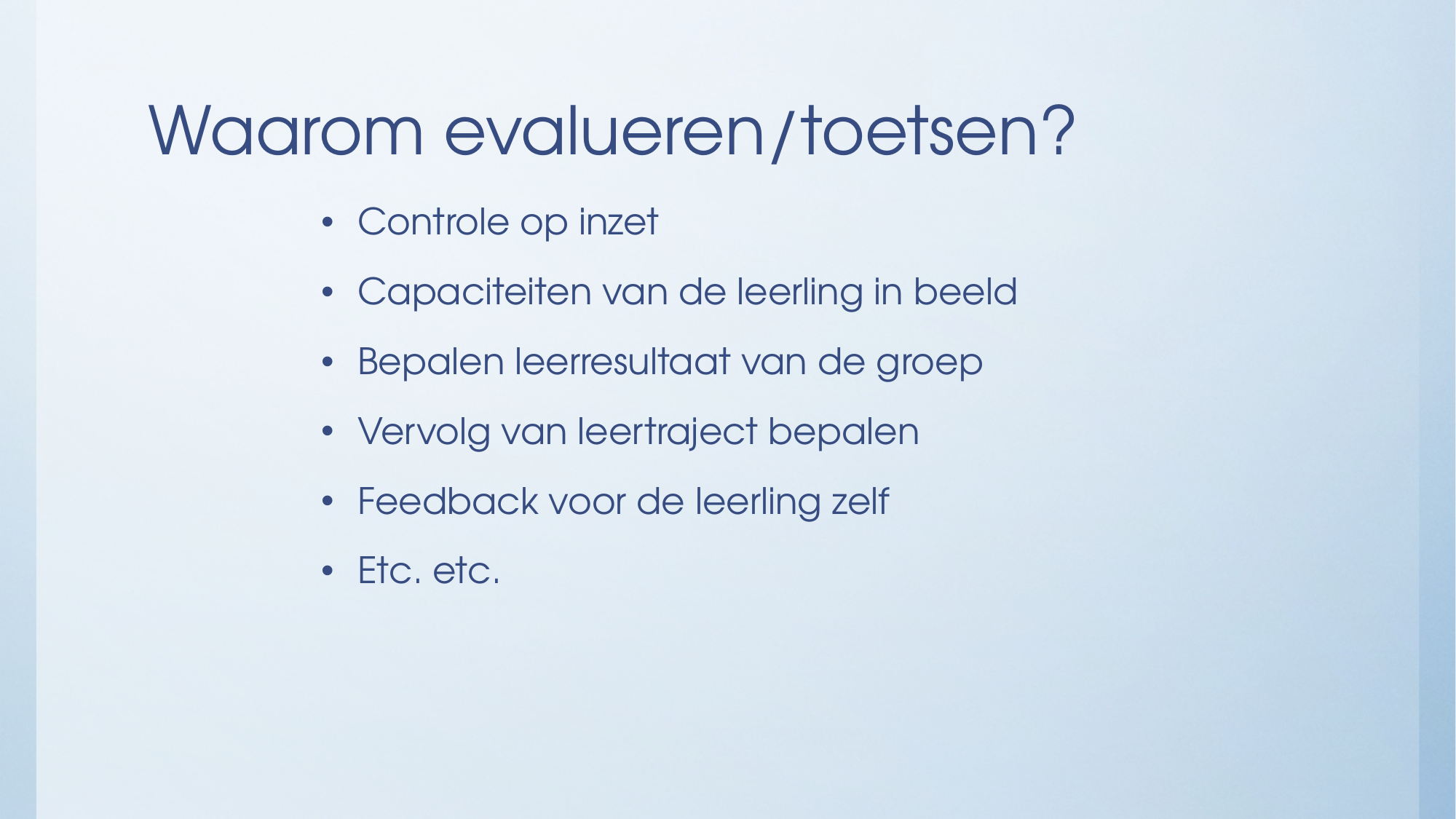

# Waarom evalueren/toetsen?
Controle op inzet
Capaciteiten van de leerling in beeld
Bepalen leerresultaat van de groep
Vervolg van leertraject bepalen
Feedback voor de leerling zelf
Etc. etc.